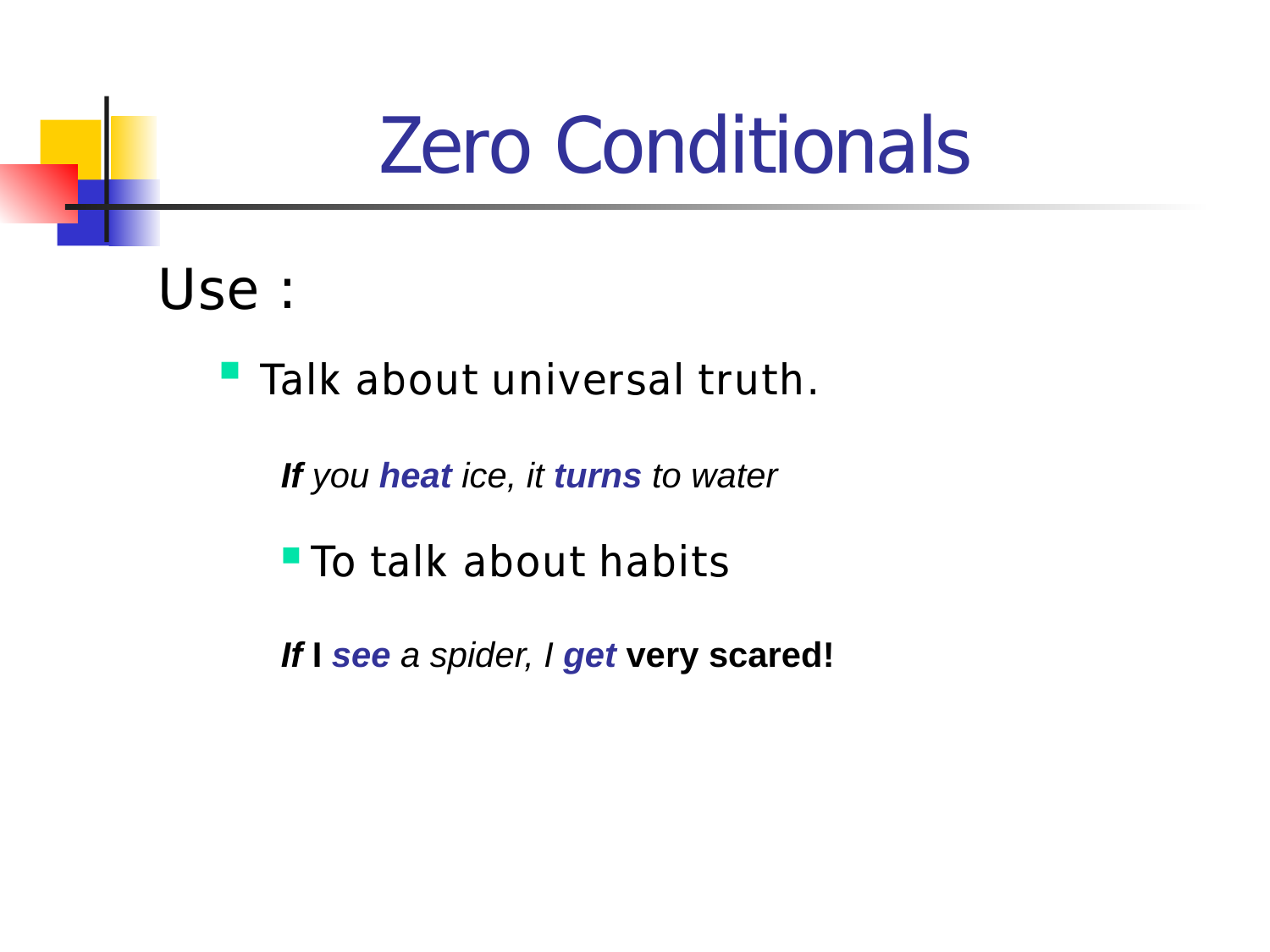

# Zero Conditionals
Use :
 Talk about universal truth.

If you heat ice, it turns to water

To talk about habits

If I see a spider, I get very scared!